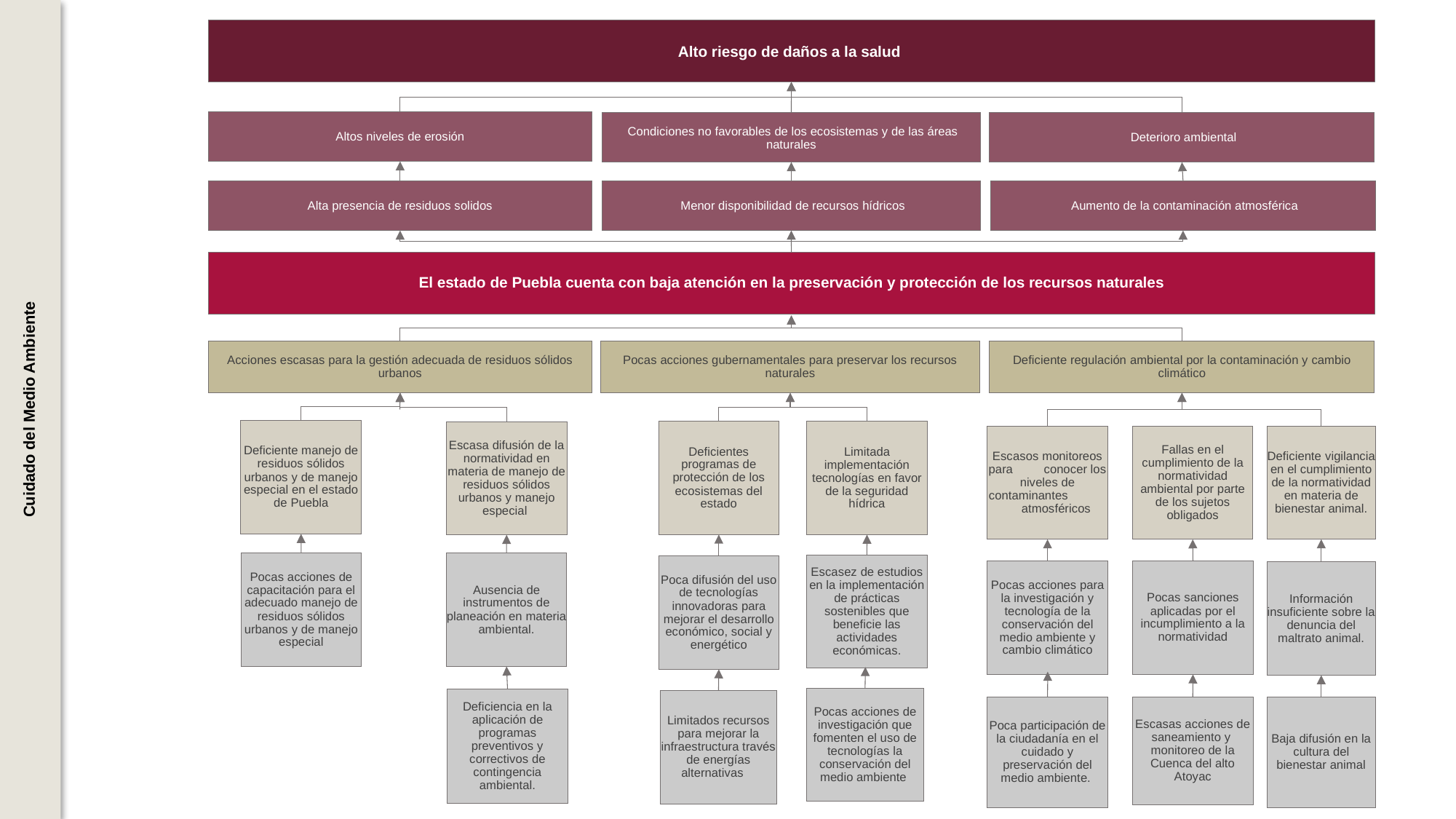

Alto riesgo de daños a la salud
Altos niveles de erosión

 Condiciones no favorables de los ecosistemas y de las áreas naturales

 Deterioro ambiental
 Menor disponibilidad de recursos hídricos
Alta presencia de residuos solidos
 Aumento de la contaminación atmosférica
El estado de Puebla cuenta con baja atención en la preservación y protección de los recursos naturales
Acciones escasas para la gestión adecuada de residuos sólidos urbanos
Pocas acciones gubernamentales para preservar los recursos naturales
Deficiente regulación ambiental por la contaminación y cambio climático
Cuidado del Medio Ambiente
Deficiente manejo de residuos sólidos urbanos y de manejo especial en el estado de Puebla
Deficientes programas de protección de los ecosistemas del estado
Limitada implementación tecnologías en favor de la seguridad hídrica
Escasa difusión de la normatividad en materia de manejo de residuos sólidos urbanos y manejo especial
Deficiente vigilancia en el cumplimiento de la normatividad en materia de bienestar animal.
Escasos monitoreos para         conocer los niveles de contaminantes                 atmosféricos
Fallas en el cumplimiento de la normatividad ambiental por parte de los sujetos obligados
Pocas acciones de capacitación para el adecuado manejo de residuos sólidos urbanos y de manejo especial
Ausencia de instrumentos de planeación en materia ambiental.
Escasez de estudios en la implementación de prácticas sostenibles que beneficie las actividades económicas.
Poca difusión del uso de tecnologías innovadoras para mejorar el desarrollo económico, social y energético
Pocas sanciones aplicadas por el incumplimiento a la normatividad
Pocas acciones para la investigación y tecnología de la conservación del medio ambiente y cambio climático
Información insuficiente sobre la denuncia del maltrato animal.
Pocas acciones de investigación que fomenten el uso de tecnologías la conservación del medio ambiente
Deficiencia en la aplicación de programas preventivos y correctivos de contingencia ambiental.
Limitados recursos para mejorar la infraestructura través de energías alternativas
Poca participación de la ciudadanía en el cuidado y preservación del medio ambiente.
Baja difusión en la cultura del bienestar animal
Escasas acciones de saneamiento y  monitoreo de la Cuenca del alto Atoyac